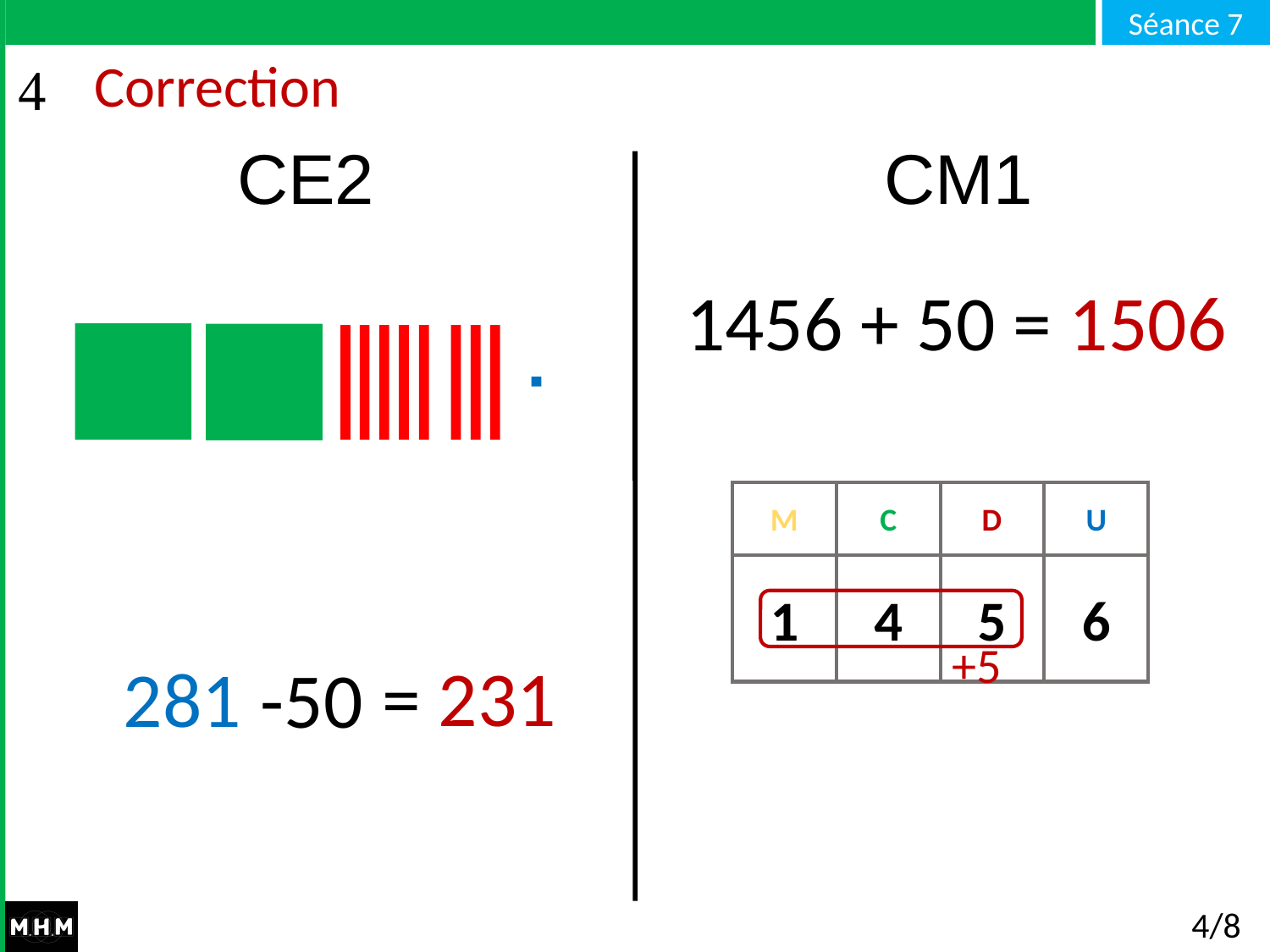

# Correction
CE2                          CM1

1456 + 50 =
1506

M
C
D
U
1
4
5
6

+5
= 231
281
-50
4/8